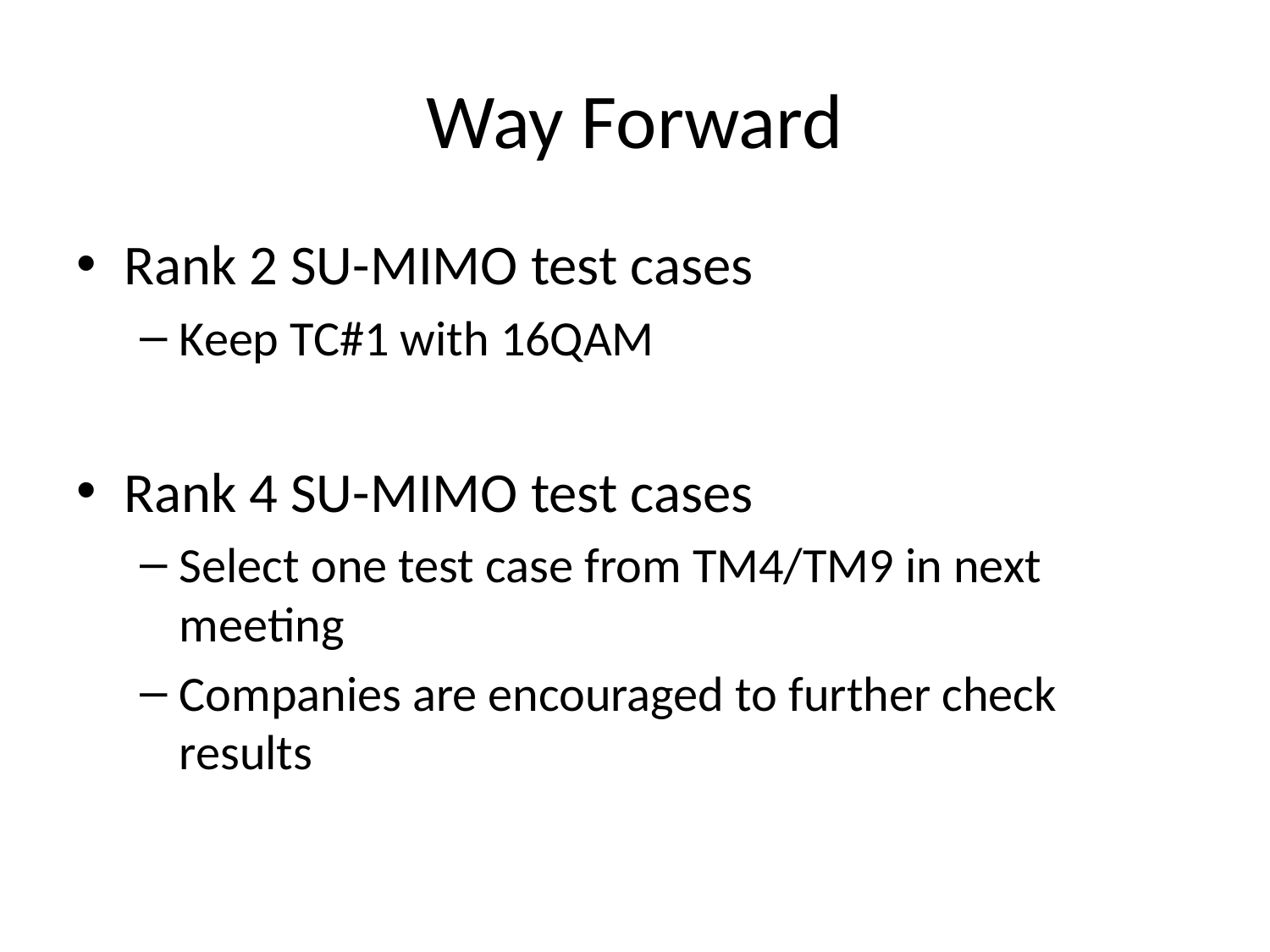

# Way Forward
Rank 2 SU-MIMO test cases
Keep TC#1 with 16QAM

Rank 4 SU-MIMO test cases
Select one test case from TM4/TM9 in next meeting
Companies are encouraged to further check results